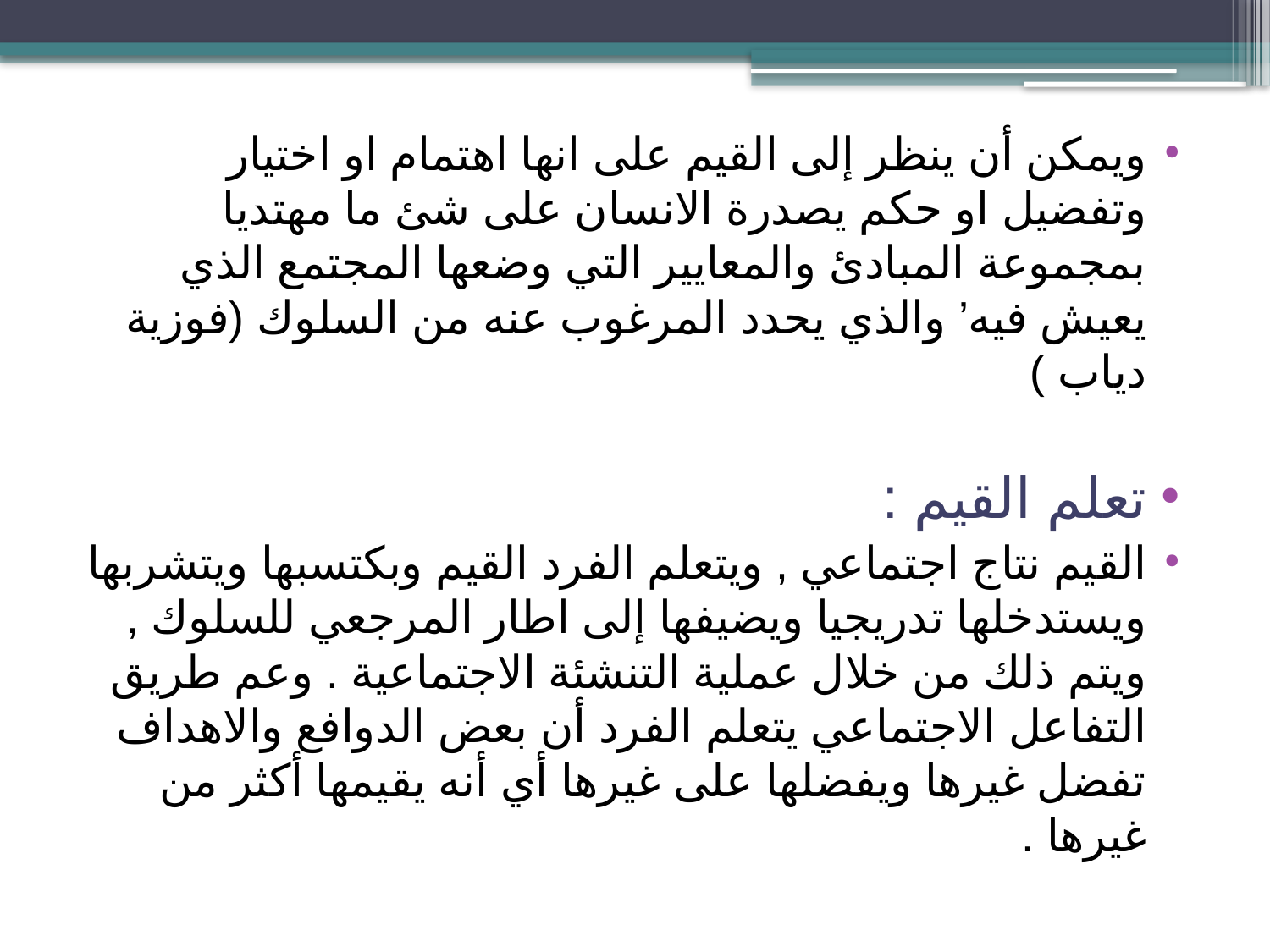

ويمكن أن ينظر إلى القيم على انها اهتمام او اختيار وتفضيل او حكم يصدرة الانسان على شئ ما مهتديا بمجموعة المبادئ والمعايير التي وضعها المجتمع الذي يعيش فيه’ والذي يحدد المرغوب عنه من السلوك (فوزية دياب )

تعلم القيم :
القيم نتاج اجتماعي , ويتعلم الفرد القيم وبكتسبها ويتشربها ويستدخلها تدريجيا ويضيفها إلى اطار المرجعي للسلوك , ويتم ذلك من خلال عملية التنشئة الاجتماعية . وعم طريق التفاعل الاجتماعي يتعلم الفرد أن بعض الدوافع والاهداف تفضل غيرها ويفضلها على غيرها أي أنه يقيمها أكثر من غيرها .